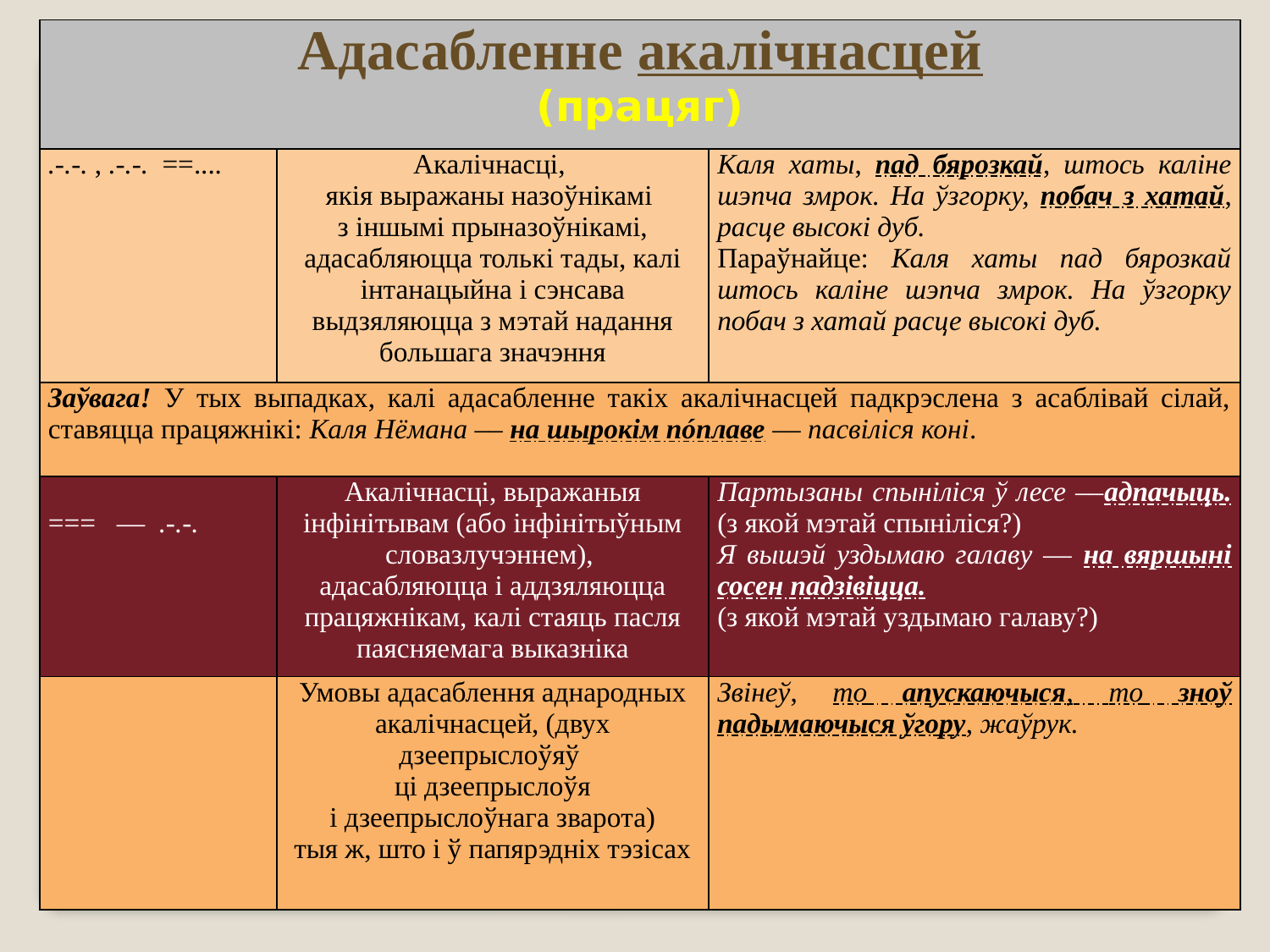

| Адасабленне акалічнасцей (працяг) |  |  |
| --- | --- | --- |
| .-.-. , .-.-. ==.... | Акалічнасці, якія выражаны назоўнікамі з іншымі прыназоўнікамі, адасабляюцца толькі тады, калі інтанацыйна і сэнсава выдзяляюцца з мэтай надання большага значэння | Каля хаты, пад бярозкай, штось каліне шэпча змрок. На ўзгорку, побач з хатай, расце высокі дуб. Параўнайце: Каля хаты пад бярозкай штось каліне шэпча змрок. На ўзгорку побач з хатай расце высокі дуб. |
| Заўвага! У тых выпадках, калі адасабленне такіх акалічнасцей падкрэслена з асаблівай сілай, ставяцца працяжнікі: Каля Нёмана –– на шырокім пóплаве –– пасвіліся коні. |  |  |
| === –– .-.-. | Акалічнасці, выражаныя інфінітывам (або інфінітыўным словазлучэннем), адасабляюцца і аддзяляюцца працяжнікам, калі стаяць пасля паясняемага выказніка | Партызаны спыніліся ў лесе ––адпачыць. (з якой мэтай спыніліся?) Я вышэй уздымаю галаву –– на вяршыні сосен падзівіцца. (з якой мэтай уздымаю галаву?) |
|  | Умовы адасаблення аднародных акалічнасцей, (двух дзеепрыслоўяў ці дзеепрыслоўя і дзеепрыслоўнага зварота) тыя ж, што і ў папярэдніх тэзісах | Звінеў, то апускаючыся, то зноў падымаючыся ўгору, жаўрук. |